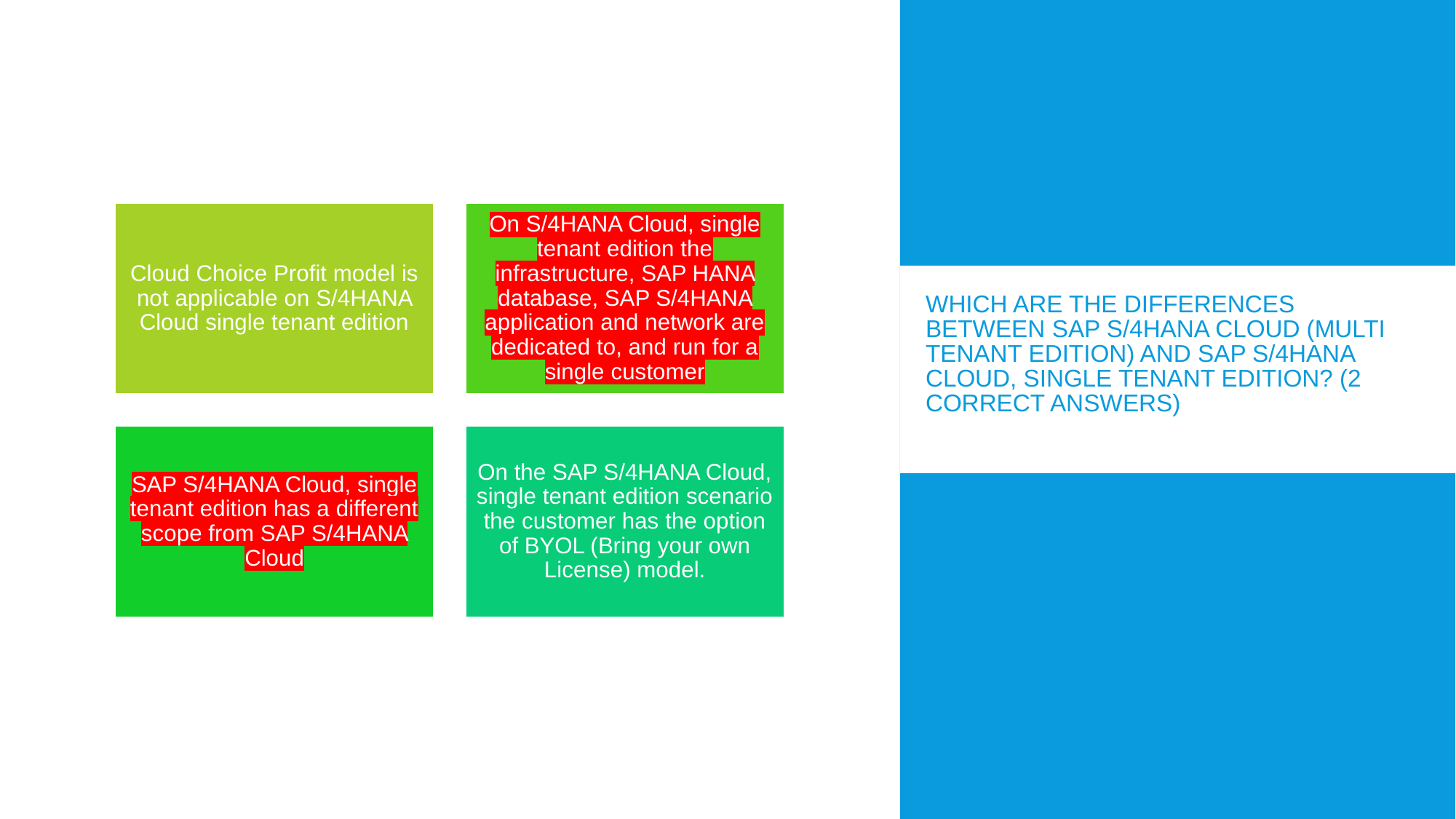

Cloud Choice Profit model is not applicable on S/4HANA Cloud single tenant edition
On S/4HANA Cloud, single tenant edition the infrastructure, SAP HANA database, SAP S/4HANA application and network are dedicated to, and run for a single customer
SAP S/4HANA Cloud, single tenant edition has a different scope from SAP S/4HANA Cloud
On the SAP S/4HANA Cloud, single tenant edition scenario the customer has the option of BYOL (Bring your own License) model.

# Which are the differences between SAP S/4HANA Cloud (multi tenant edition) and SAP S/4HANA Cloud, single tenant edition? (2 correct answers)